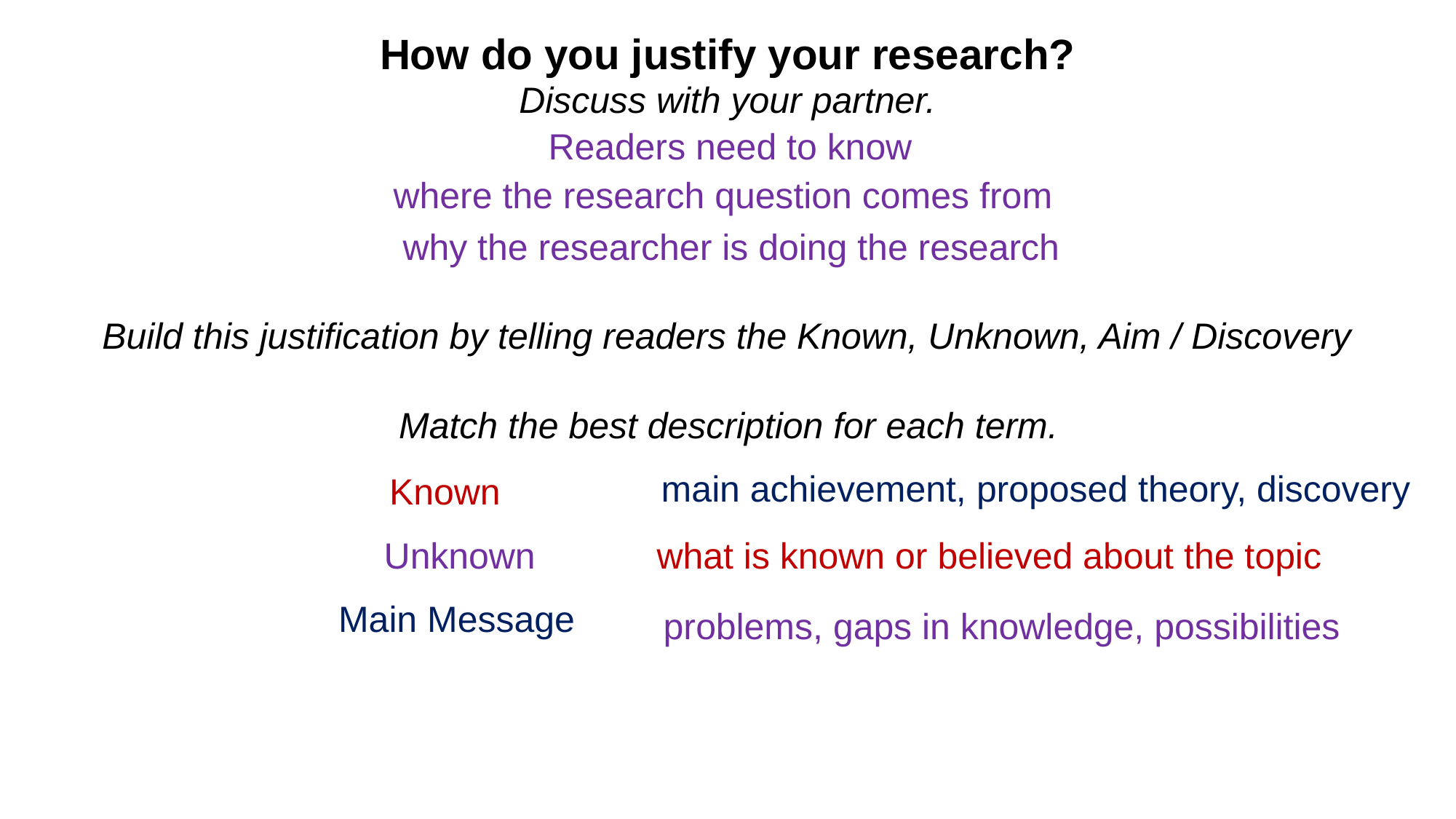

How do you justify your research?
Discuss with your partner.
Readers need to know
where the research question comes from
why the researcher is doing the research
Build this justification by telling readers the Known, Unknown, Aim / Discovery
Match the best description for each term.
main achievement, proposed theory, discovery
main achievement, proposed theory, discovery
Known
Known
Unknown
what is known or believed about the topic
Unknown
what is known or believed about the topic
Main Message
Main Message
problems, gaps in knowledge, possibilities
problems, gaps in knowledge, possibilities